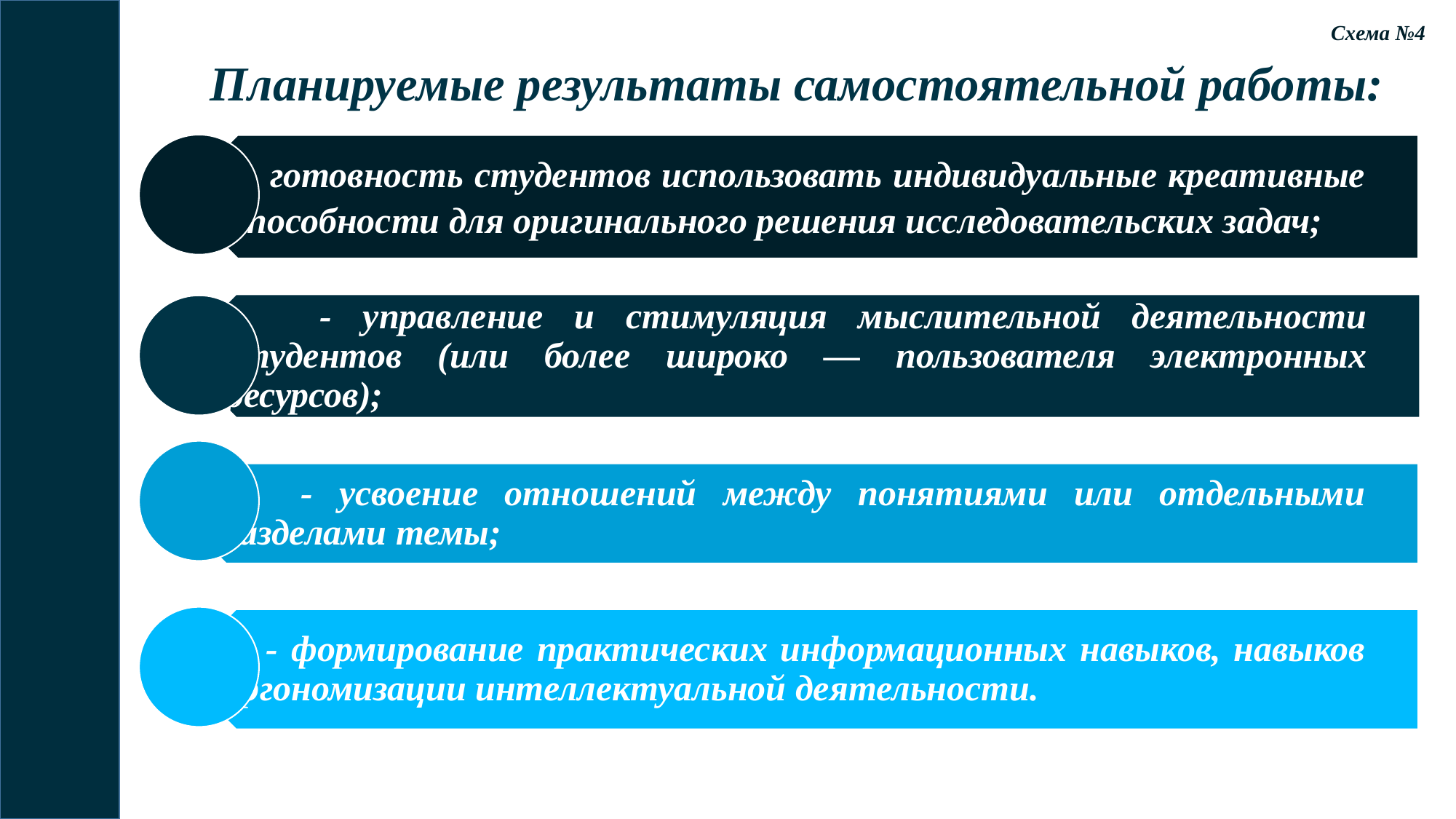

Схема №4
Планируемые результаты самостоятельной работы:
 - готовность студентов использовать индивидуальные креативные способности для оригинального решения исследовательских задач;
   - управление и стимуляция мыслительной деятельности студентов (или более широко — пользователя электронных ресурсов);
   - усвоение отношений между понятиями или отдельными разделами темы;
   - формирование практических информационных навыков, навыков эргономизации интеллектуальной деятельности.